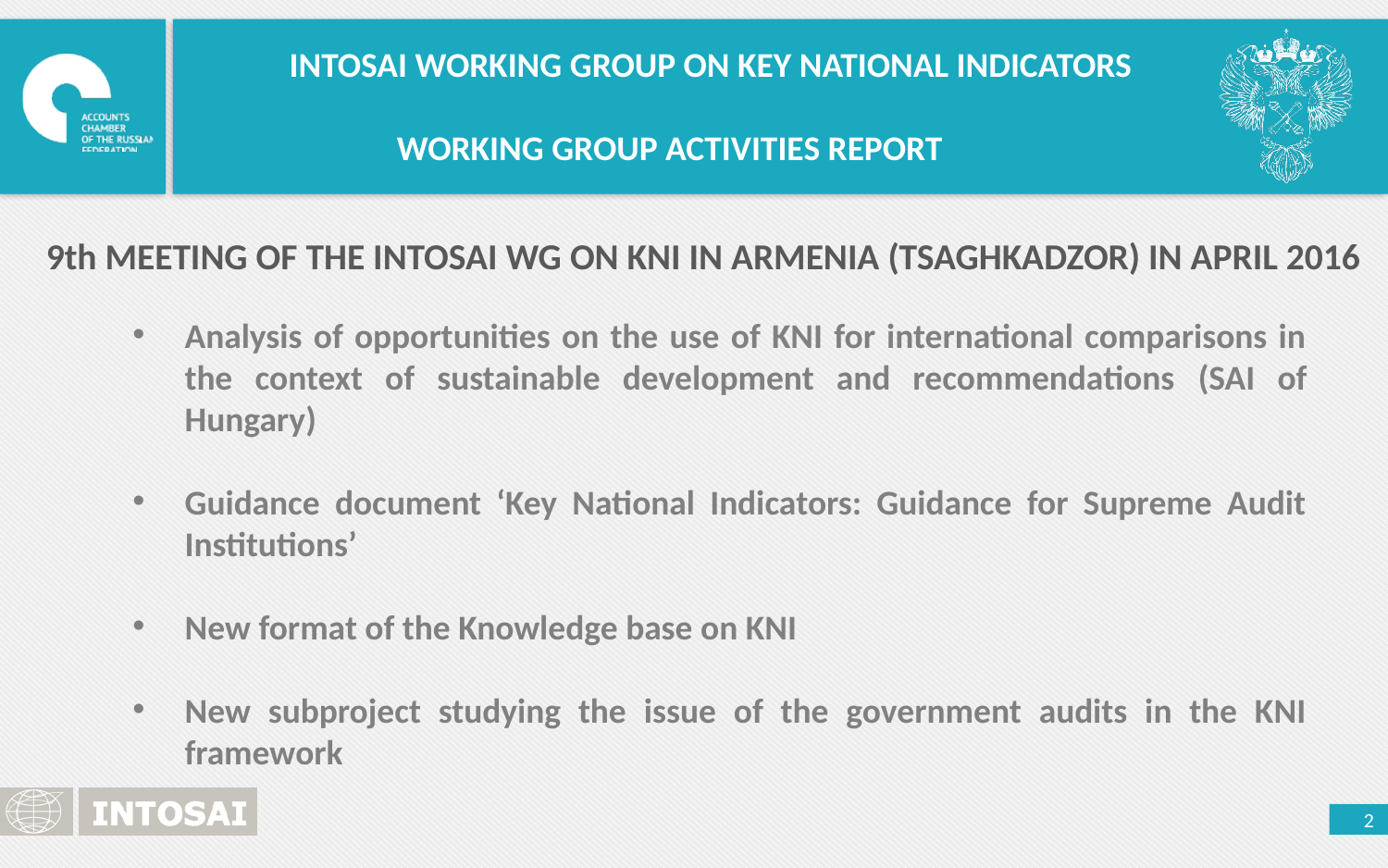

INTOSAI WORKING GROUP ON KEY NATIONAL INDICATORS
WORKING GROUP ACTIVITIES REPORT
9th MEETING OF THE INTOSAI WG ON KNI IN ARMENIA (TSAGHKADZOR) IN APRIL 2016
Analysis of opportunities on the use of KNI for international comparisons in the context of sustainable development and recommendations (SAI of Hungary)

Guidance document ‘Key National Indicators: Guidance for Supreme Audit Institutions’

New format of the Knowledge base on KNI

New subproject studying the issue of the government audits in the KNI framework